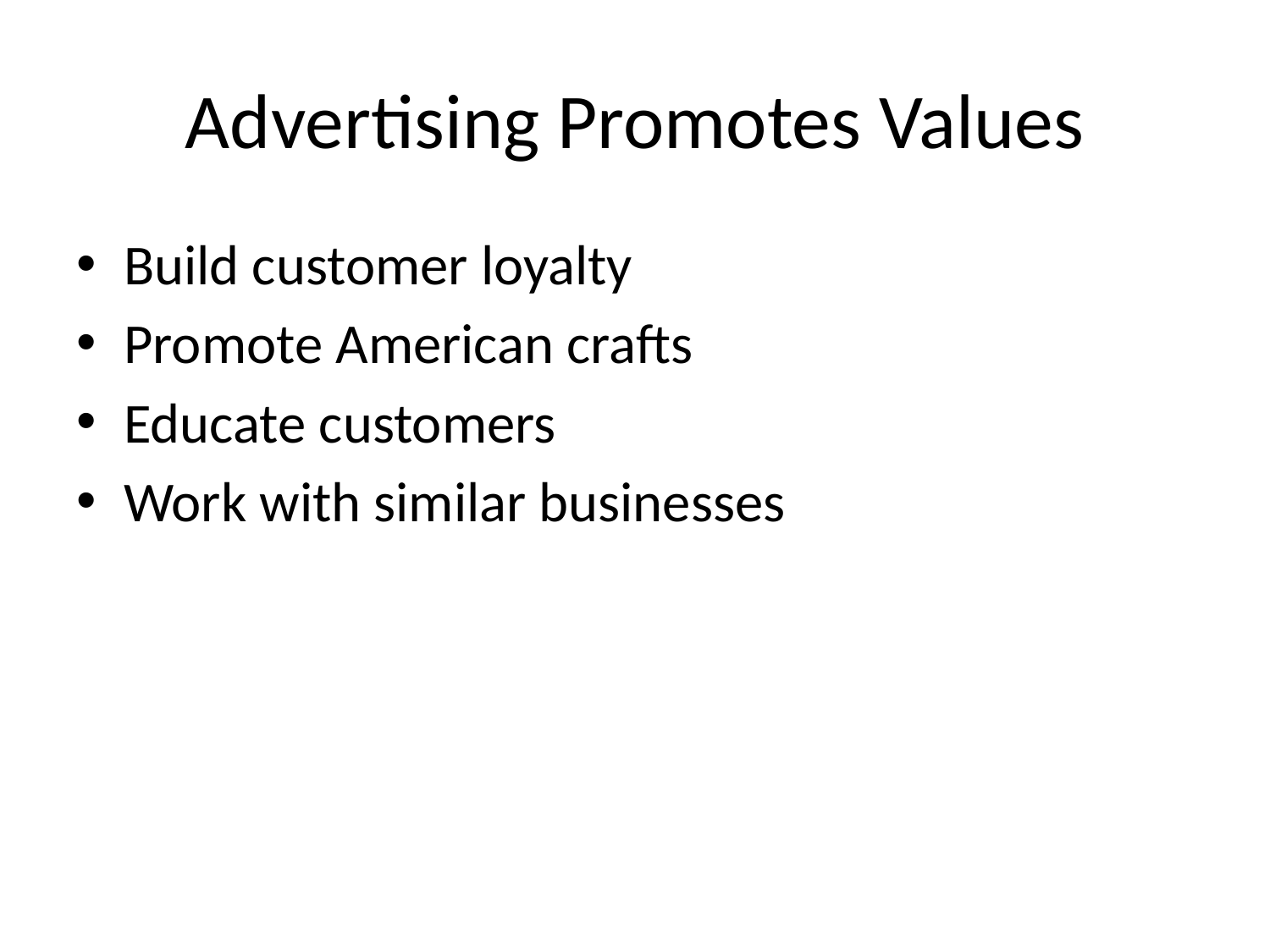

# Advertising Promotes Values
Build customer loyalty
Promote American crafts
Educate customers
Work with similar businesses